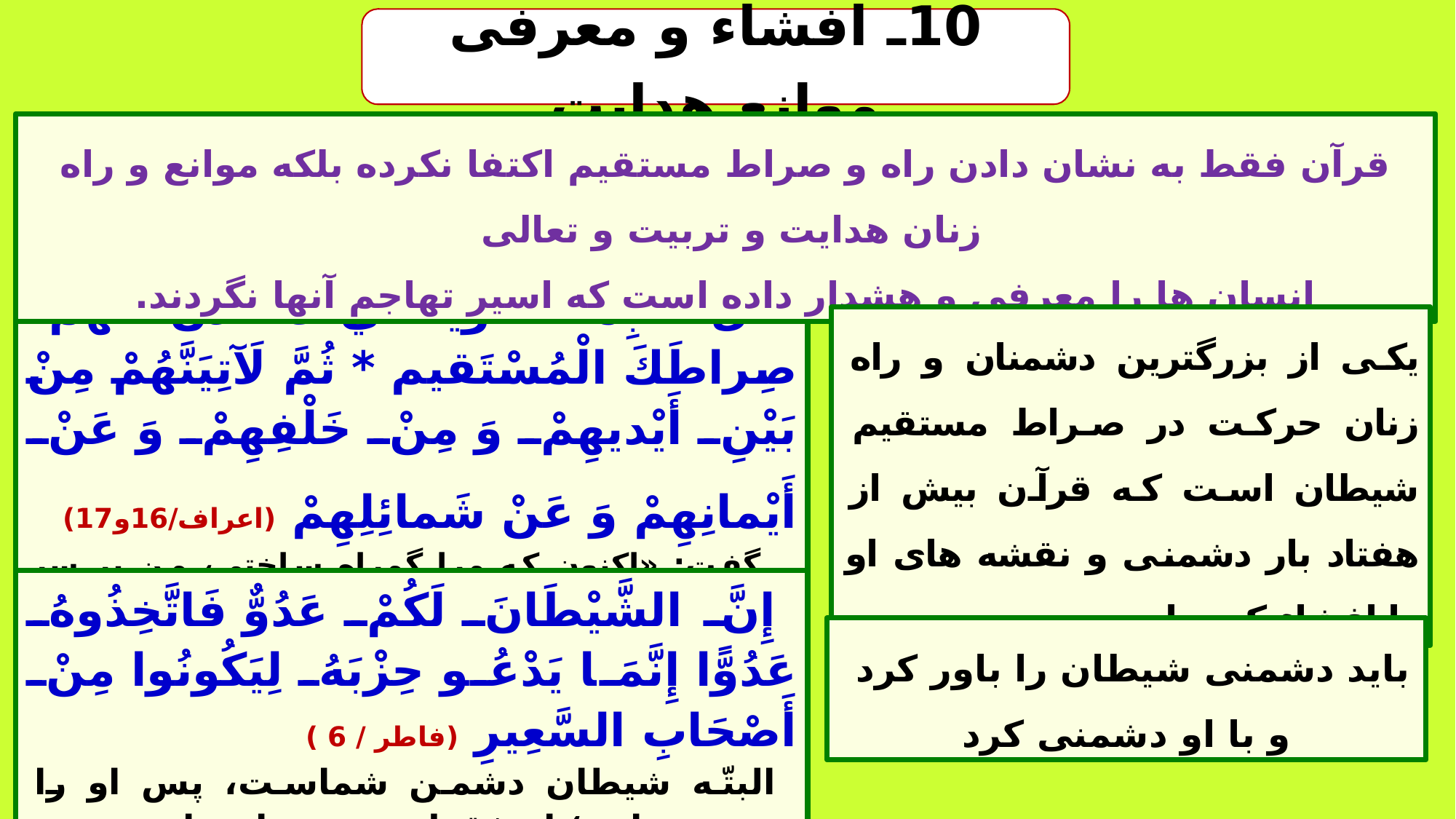

10ـ افشاء و معرفی موانع هدایت
قرآن فقط به نشان دادن راه و صراط مستقیم اکتفا نکرده بلکه موانع و راه زنان هدایت و تربیت و تعالی
انسان ها را معرفی و هشدار داده است که اسیر تهاجم آنها نگردند.
قالَ فَبِما أَغْوَيْتَني‏ لَأَقْعُدَنَّ لَهُمْ صِراطَكَ الْمُسْتَقيم ‏* ثُمَّ لَآتِيَنَّهُمْ مِنْ بَيْنِ أَيْديهِمْ وَ مِنْ خَلْفِهِمْ وَ عَنْ أَيْمانِهِمْ وَ عَنْ شَمائِلِهِمْ ‏(اعراف/16و17)
‏ گفت: «اكنون كه مرا گمراه ساختى، من بر سر راه مستقيم تو، در برابر آنها كمين مى كنم! * سپس از پيش رو و از پشت سر، و از طرف راست و از طرف چپ آنها، به سراغشان مى‏روم؛ و بيشتر آنها را شكرگزار نخواهى يافت!»
یکی از بزرگترین دشمنان و راه زنان حرکت در صراط مستقیم شیطان است که قرآن بیش از هفتاد بار دشمنی و نقشه های او را افشاء کرده است.
إِنَّ الشَّيْطَانَ لَكُمْ عَدُوٌّ فَاتَّخِذُوهُ عَدُوًّا إِنَّمَا يَدْعُو حِزْبَهُ لِيَكُونُوا مِنْ أَصْحَابِ السَّعِيرِ (فاطر / 6 )‏
البتّه شيطان دشمن شماست، پس او را دشمن بدانيد؛ او فقط حزبش را به اين دعوت مى‏كند كه اهل آتش سوزان (جهنّم) باشند.
باید دشمنی شیطان را باور کرد
و با او دشمنی کرد